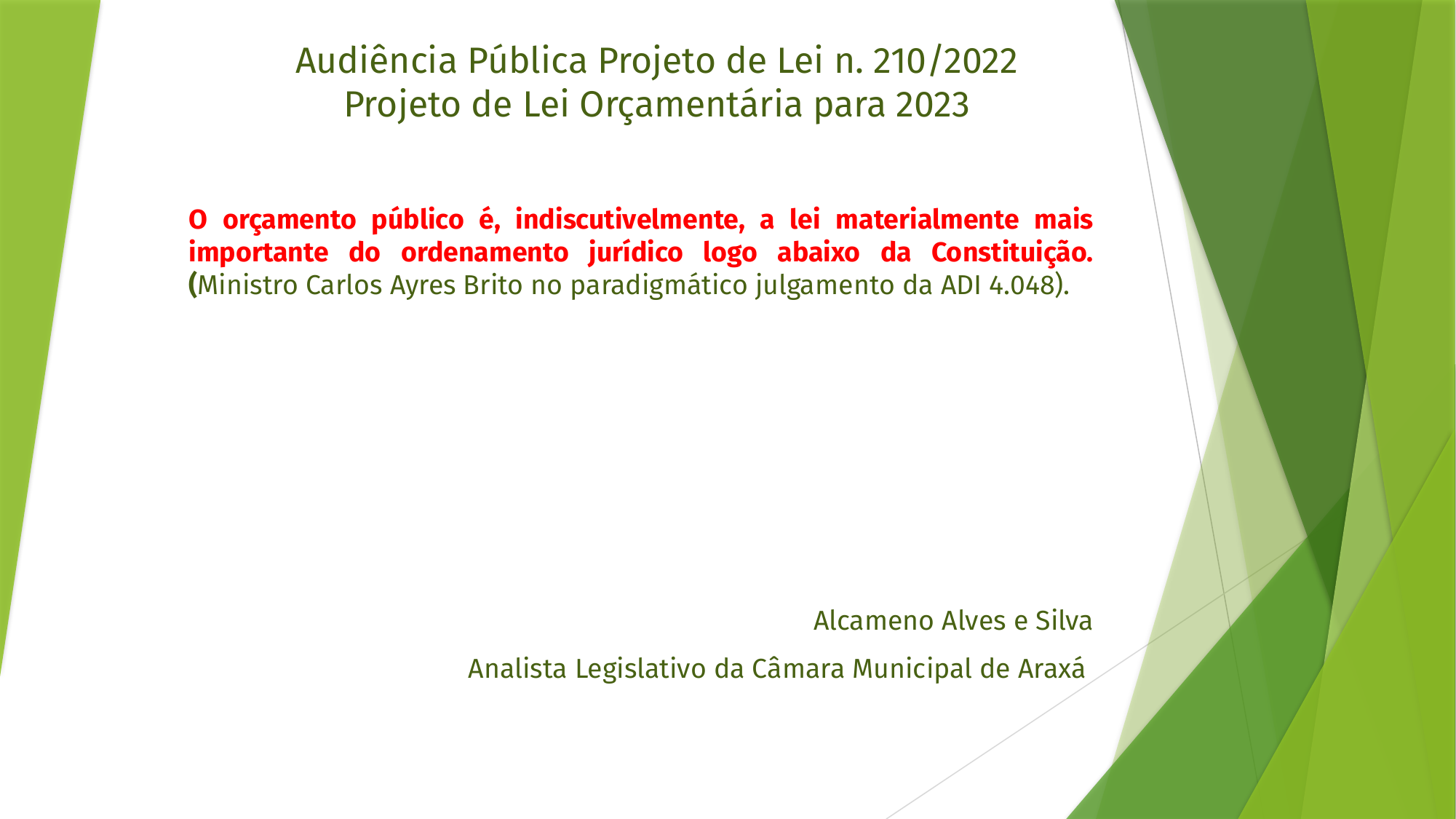

# Audiência Pública Projeto de Lei n. 210/2022 Projeto de Lei Orçamentária para 2023

O orçamento público é, indiscutivelmente, a lei materialmente mais importante do ordenamento jurídico logo abaixo da Constituição. (Ministro Carlos Ayres Brito no paradigmático julgamento da ADI 4.048).

Alcameno Alves e Silva
Analista Legislativo da Câmara Municipal de Araxá